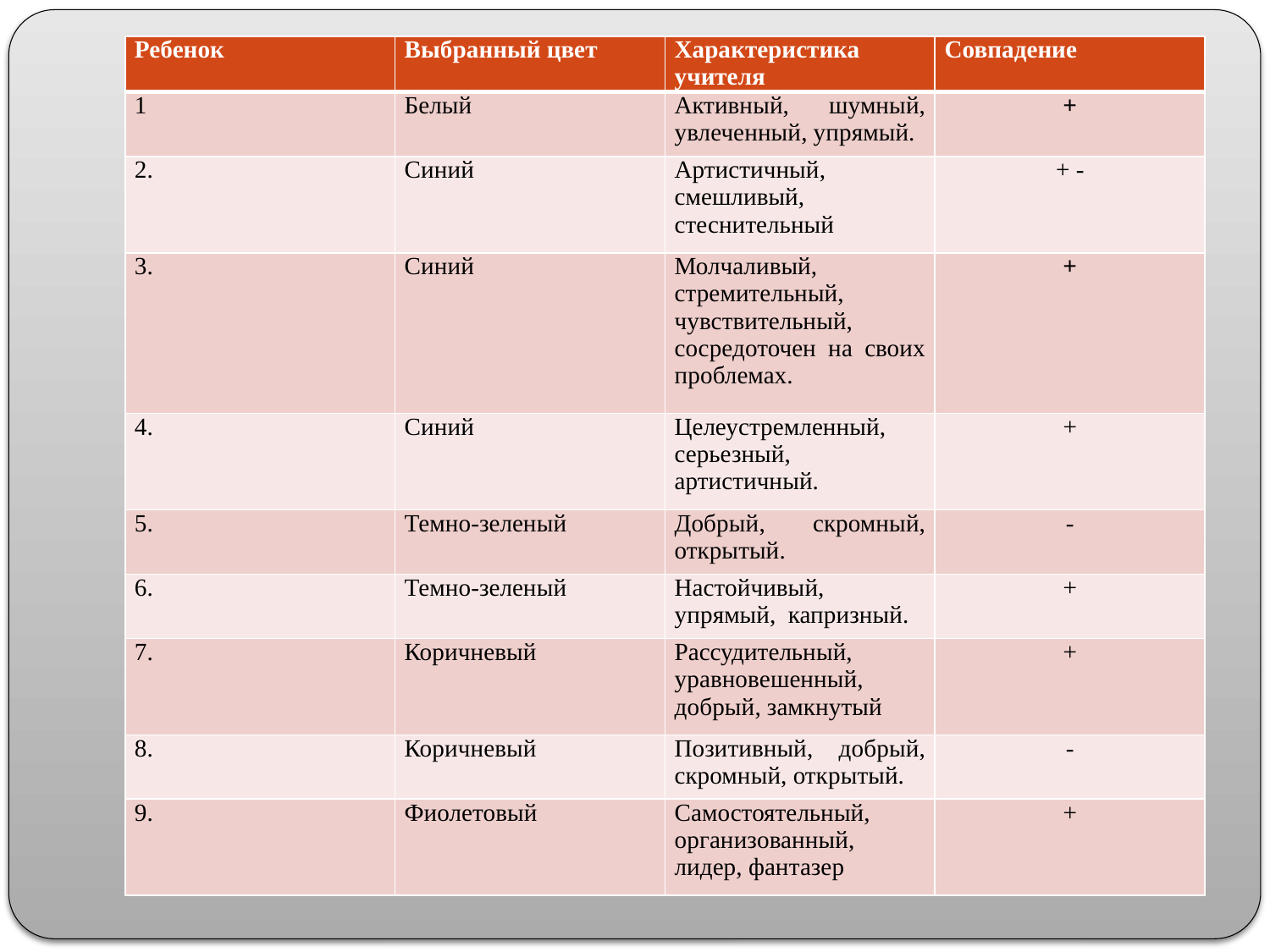

| Ребенок | Выбранный цвет | Характеристика учителя | Совпадение |
| --- | --- | --- | --- |
| 1 | Белый | Активный, шумный, увлеченный, упрямый. | + |
| 2. | Синий | Артистичный, смешливый, стеснительный | + - |
| 3. | Синий | Молчаливый, стремительный, чувствительный, сосредоточен на своих проблемах. | + |
| 4. | Синий | Целеустремленный, серьезный, артистичный. | + |
| 5. | Темно-зеленый | Добрый, скромный, открытый. | - |
| 6. | Темно-зеленый | Настойчивый, упрямый, капризный. | + |
| 7. | Коричневый | Рассудительный, уравновешенный, добрый, замкнутый | + |
| 8. | Коричневый | Позитивный, добрый, скромный, открытый. | - |
| 9. | Фиолетовый | Самостоятельный, организованный, лидер, фантазер | + |
#